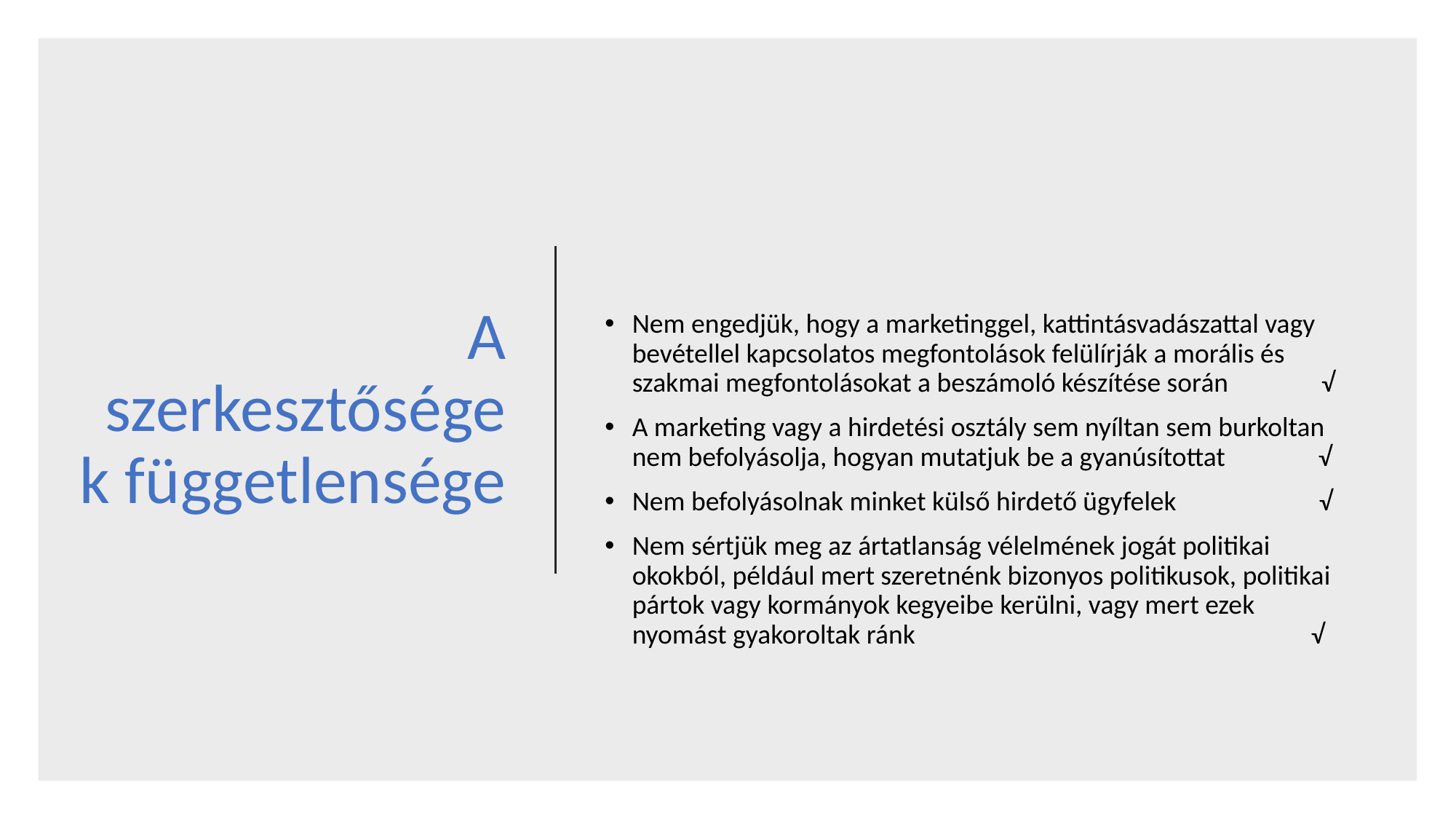

# A szerkesztőségek függetlensége

Nem engedjük, hogy a marketinggel, kattintásvadászattal vagy bevétellel kapcsolatos megfontolások felülírják a morális és szakmai megfontolásokat a beszámoló készítése során               √
A marketing vagy a hirdetési osztály sem nyíltan sem burkoltan nem befolyásolja, hogyan mutatjuk be a gyanúsítottat               √
Nem befolyásolnak minket külső hirdető ügyfelek                       √
Nem sértjük meg az ártatlanság vélelmének jogát politikai okokból, például mert szeretnénk bizonyos politikusok, politikai pártok vagy kormányok kegyeibe kerülni, vagy mert ezek nyomást gyakoroltak ránk                                                                √